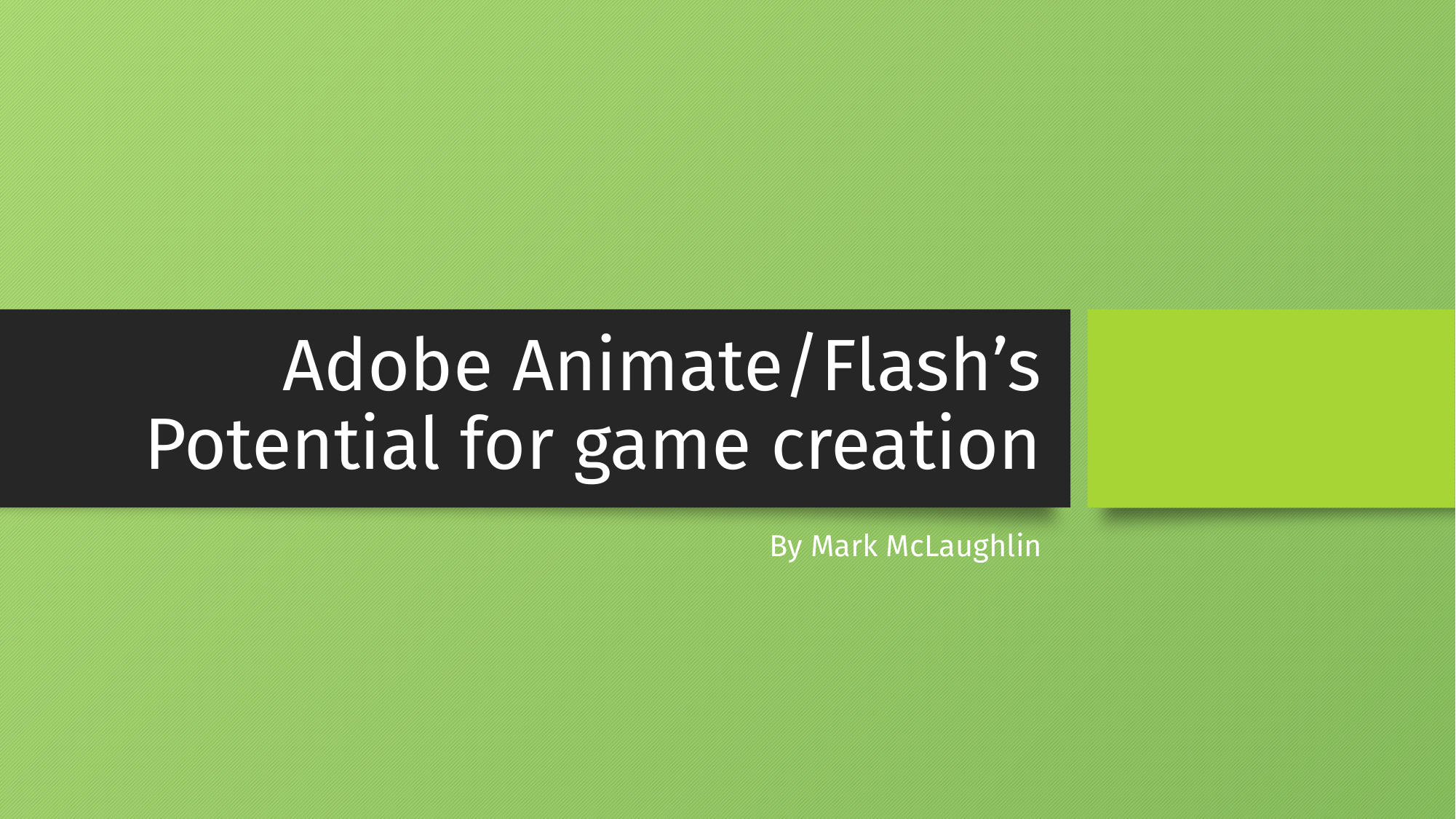

# Adobe Animate/Flash’s Potential for game creation
By Mark McLaughlin